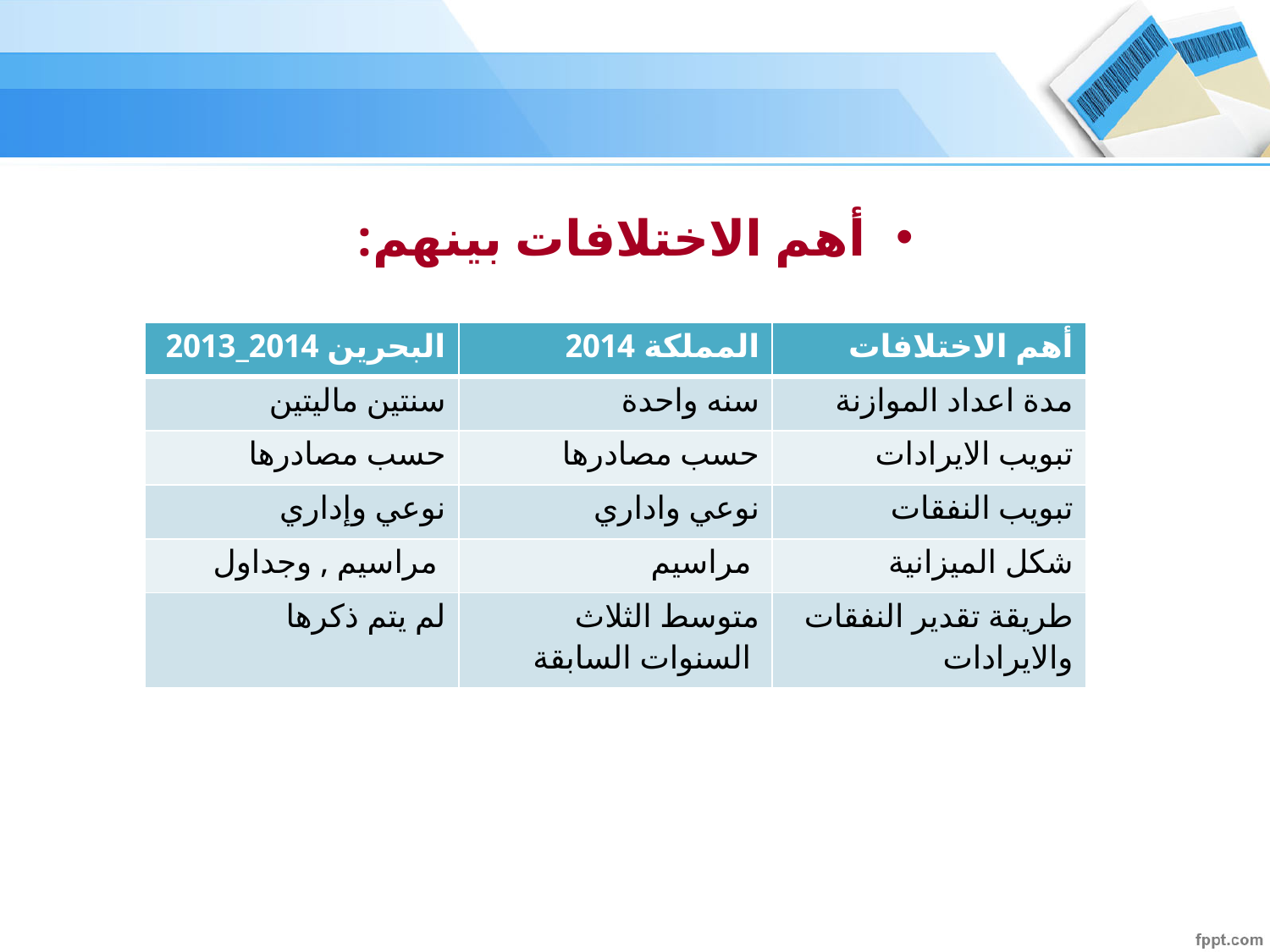

أهم الاختلافات بينهم:
| البحرين 2014\_2013 | المملكة 2014 | أهم الاختلافات |
| --- | --- | --- |
| سنتين ماليتين | سنه واحدة | مدة اعداد الموازنة |
| حسب مصادرها | حسب مصادرها | تبويب الايرادات |
| نوعي وإداري | نوعي واداري | تبويب النفقات |
| مراسيم , وجداول | مراسيم | شكل الميزانية |
| لم يتم ذكرها | متوسط الثلاث السنوات السابقة | طريقة تقدير النفقات والايرادات |